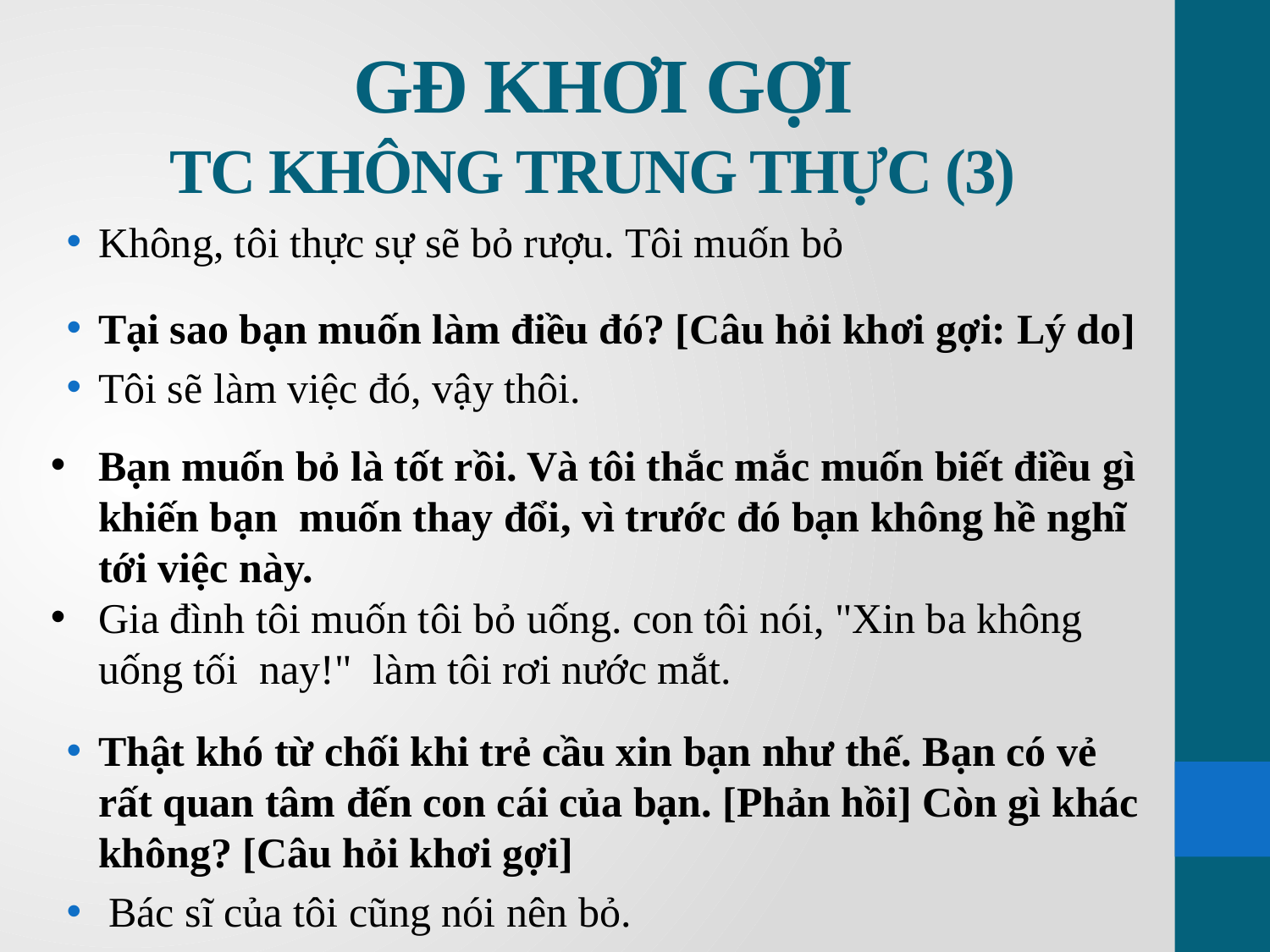

# GĐ KHƠI GỢI TC KHÔNG TRUNG THỰC (3)
Không, tôi thực sự sẽ bỏ rượu. Tôi muốn bỏ

Tại sao bạn muốn làm điều đó? [Câu hỏi khơi gợi: Lý do]
Tôi sẽ làm việc đó, vậy thôi.

Bạn muốn bỏ là tốt rồi. Và tôi thắc mắc muốn biết điều gì khiến bạn  muốn thay đổi, vì trước đó bạn không hề nghĩ tới việc này.
Gia đình tôi muốn tôi bỏ uống. con tôi nói, "Xin ba không uống tối  nay!"  làm tôi rơi nước mắt.

Thật khó từ chối khi trẻ cầu xin bạn như thế. Bạn có vẻ rất quan tâm đến con cái của bạn. [Phản hồi] Còn gì khác không? [Câu hỏi khơi gợi]
 Bác sĩ của tôi cũng nói nên bỏ.